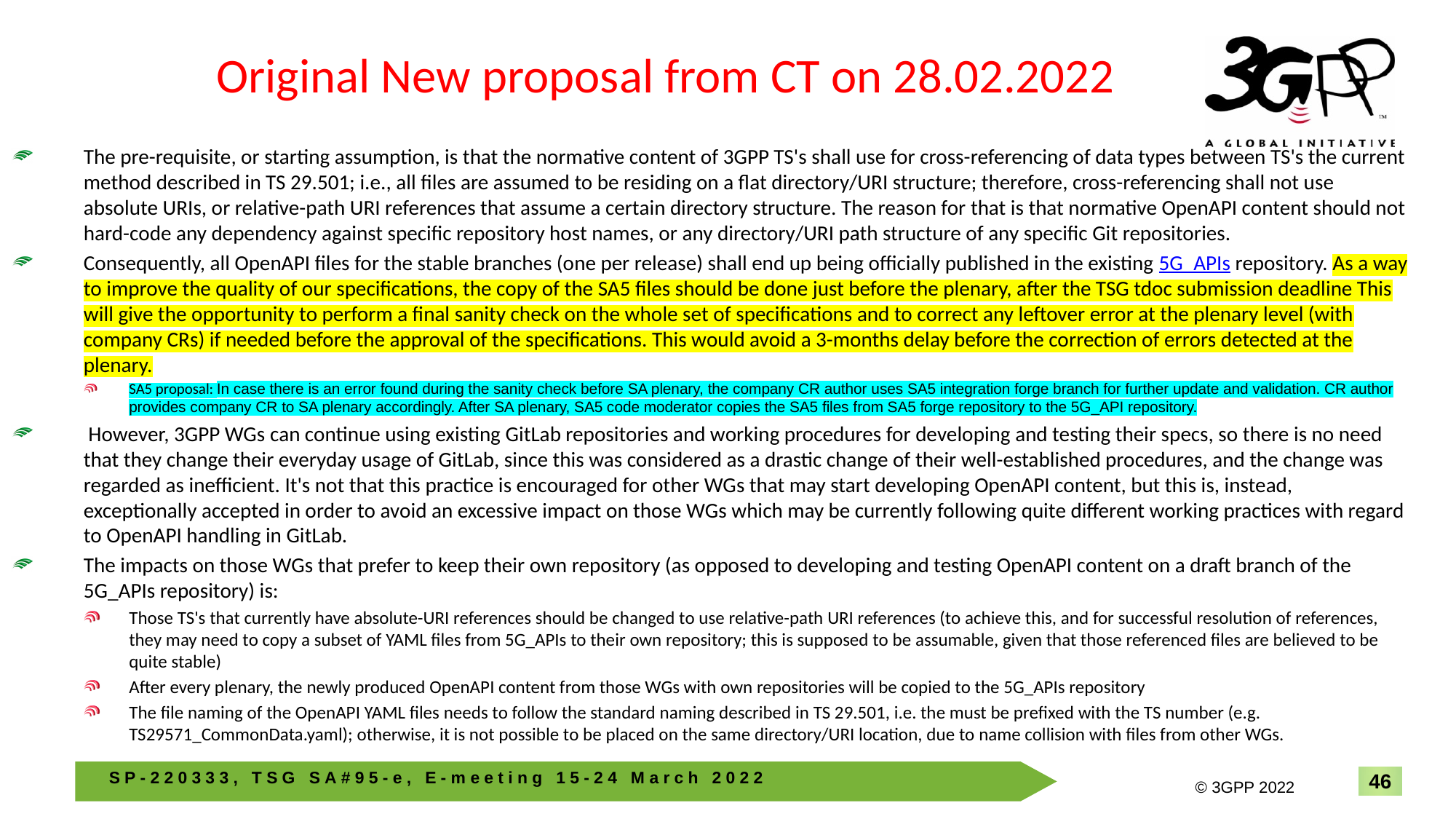

# Original New proposal from CT on 28.02.2022
The pre-requisite, or starting assumption, is that the normative content of 3GPP TS's shall use for cross-referencing of data types between TS's the current method described in TS 29.501; i.e., all files are assumed to be residing on a flat directory/URI structure; therefore, cross-referencing shall not use absolute URIs, or relative-path URI references that assume a certain directory structure. The reason for that is that normative OpenAPI content should not hard-code any dependency against specific repository host names, or any directory/URI path structure of any specific Git repositories.
Consequently, all OpenAPI files for the stable branches (one per release) shall end up being officially published in the existing 5G_APIs repository. As a way to improve the quality of our specifications, the copy of the SA5 files should be done just before the plenary, after the TSG tdoc submission deadline This will give the opportunity to perform a final sanity check on the whole set of specifications and to correct any leftover error at the plenary level (with company CRs) if needed before the approval of the specifications. This would avoid a 3-months delay before the correction of errors detected at the plenary.
SA5 proposal: In case there is an error found during the sanity check before SA plenary, the company CR author uses SA5 integration forge branch for further update and validation. CR author provides company CR to SA plenary accordingly. After SA plenary, SA5 code moderator copies the SA5 files from SA5 forge repository to the 5G_API repository.
 However, 3GPP WGs can continue using existing GitLab repositories and working procedures for developing and testing their specs, so there is no need that they change their everyday usage of GitLab, since this was considered as a drastic change of their well-established procedures, and the change was regarded as inefficient. It's not that this practice is encouraged for other WGs that may start developing OpenAPI content, but this is, instead, exceptionally accepted in order to avoid an excessive impact on those WGs which may be currently following quite different working practices with regard to OpenAPI handling in GitLab.
The impacts on those WGs that prefer to keep their own repository (as opposed to developing and testing OpenAPI content on a draft branch of the 5G_APIs repository) is:
Those TS's that currently have absolute-URI references should be changed to use relative-path URI references (to achieve this, and for successful resolution of references, they may need to copy a subset of YAML files from 5G_APIs to their own repository; this is supposed to be assumable, given that those referenced files are believed to be quite stable)
After every plenary, the newly produced OpenAPI content from those WGs with own repositories will be copied to the 5G_APIs repository
The file naming of the OpenAPI YAML files needs to follow the standard naming described in TS 29.501, i.e. the must be prefixed with the TS number (e.g. TS29571_CommonData.yaml); otherwise, it is not possible to be placed on the same directory/URI location, due to name collision with files from other WGs.